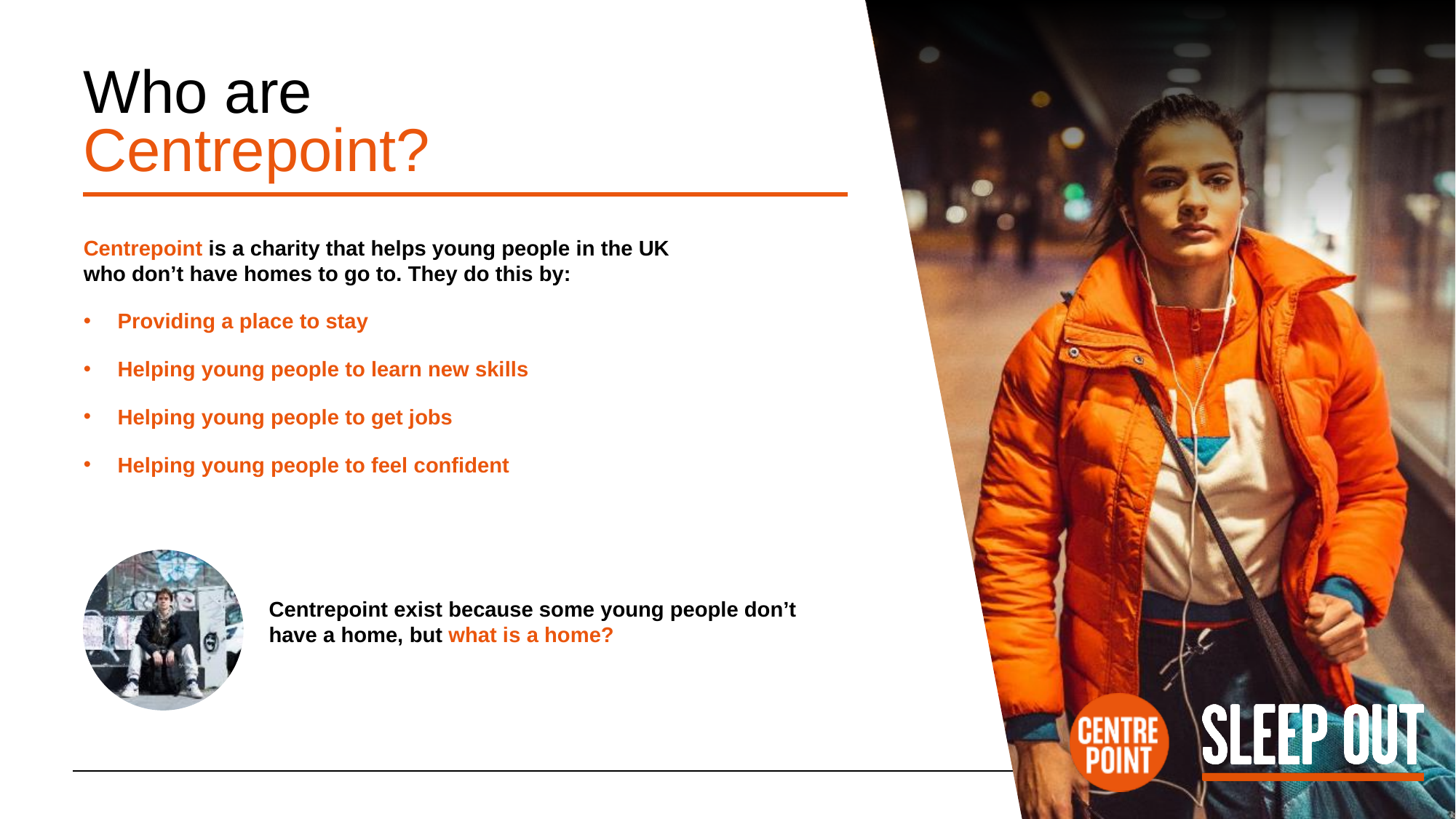

# Who are Centrepoint?
Centrepoint is a charity that helps young people in the UK who don’t have homes to go to. They do this by:
Providing a place to stay
Helping young people to learn new skills
Helping young people to get jobs
Helping young people to feel confident

Centrepoint exist because some young people don’t have a home, but what is a home?